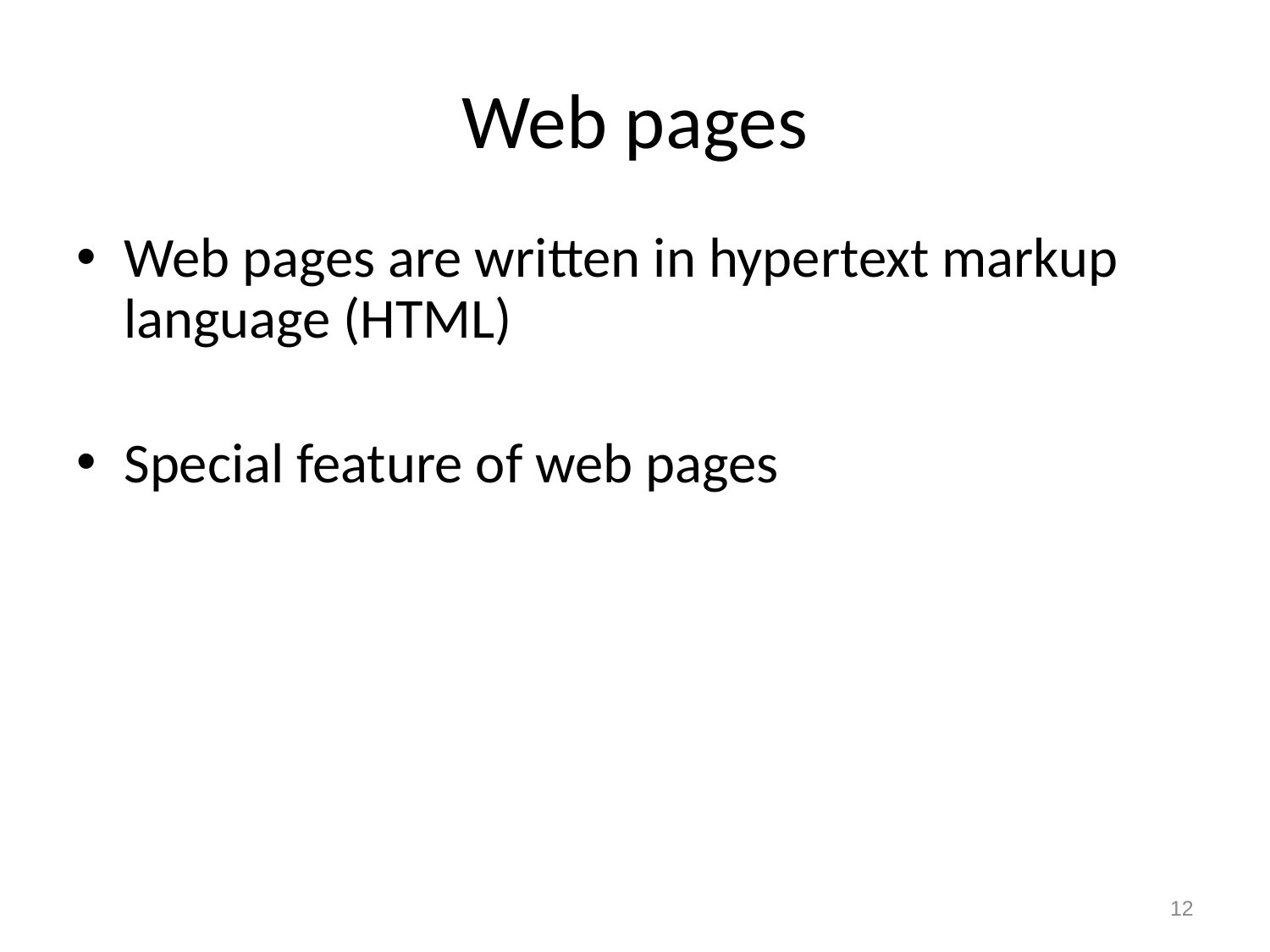

# Web pages
Web pages are written in hypertext markup language (HTML)

Special feature of web pages
12